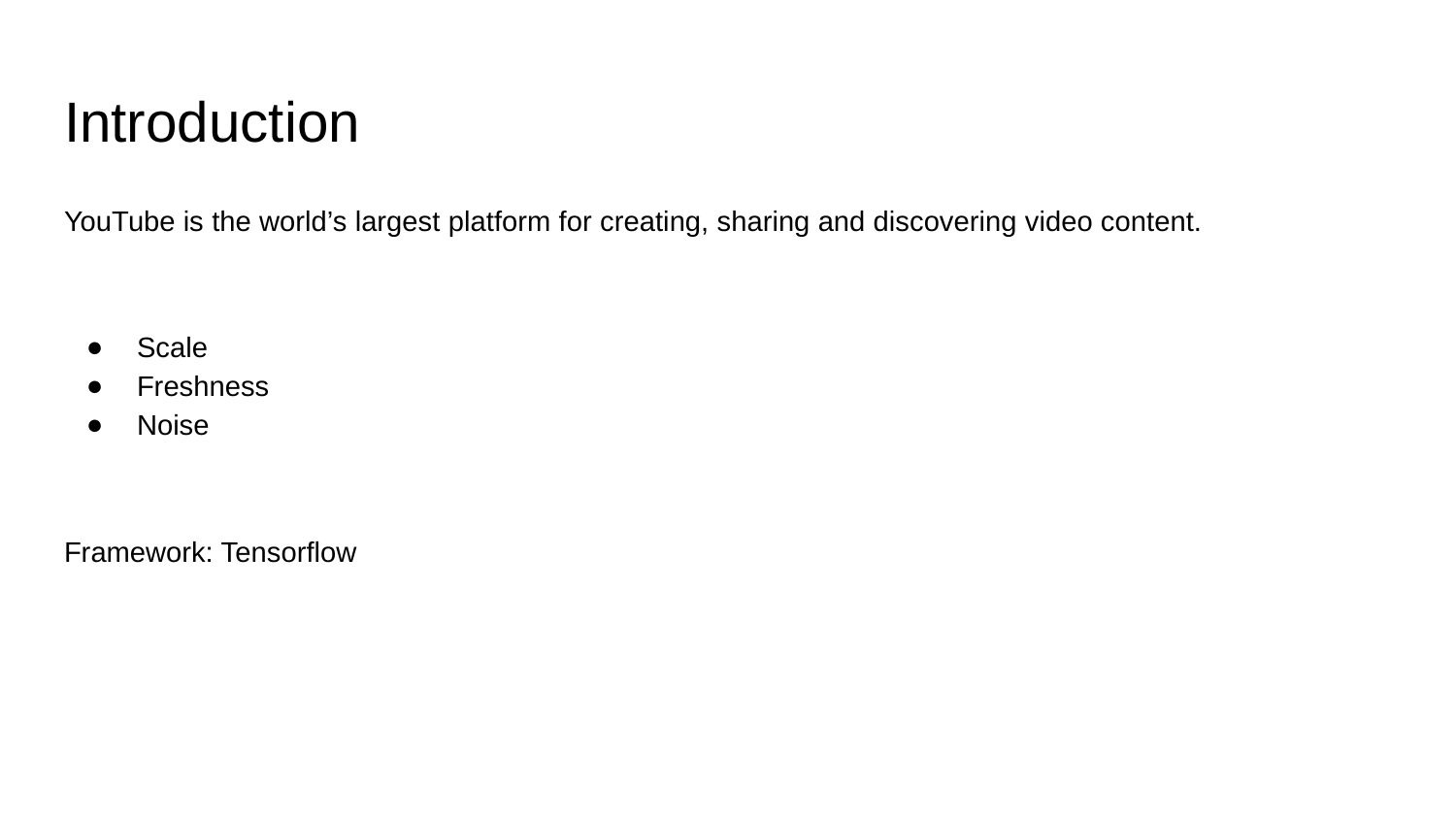

# Introduction
YouTube is the world’s largest platform for creating, sharing and discovering video content.

Scale
Freshness
Noise

Framework: Tensorflow